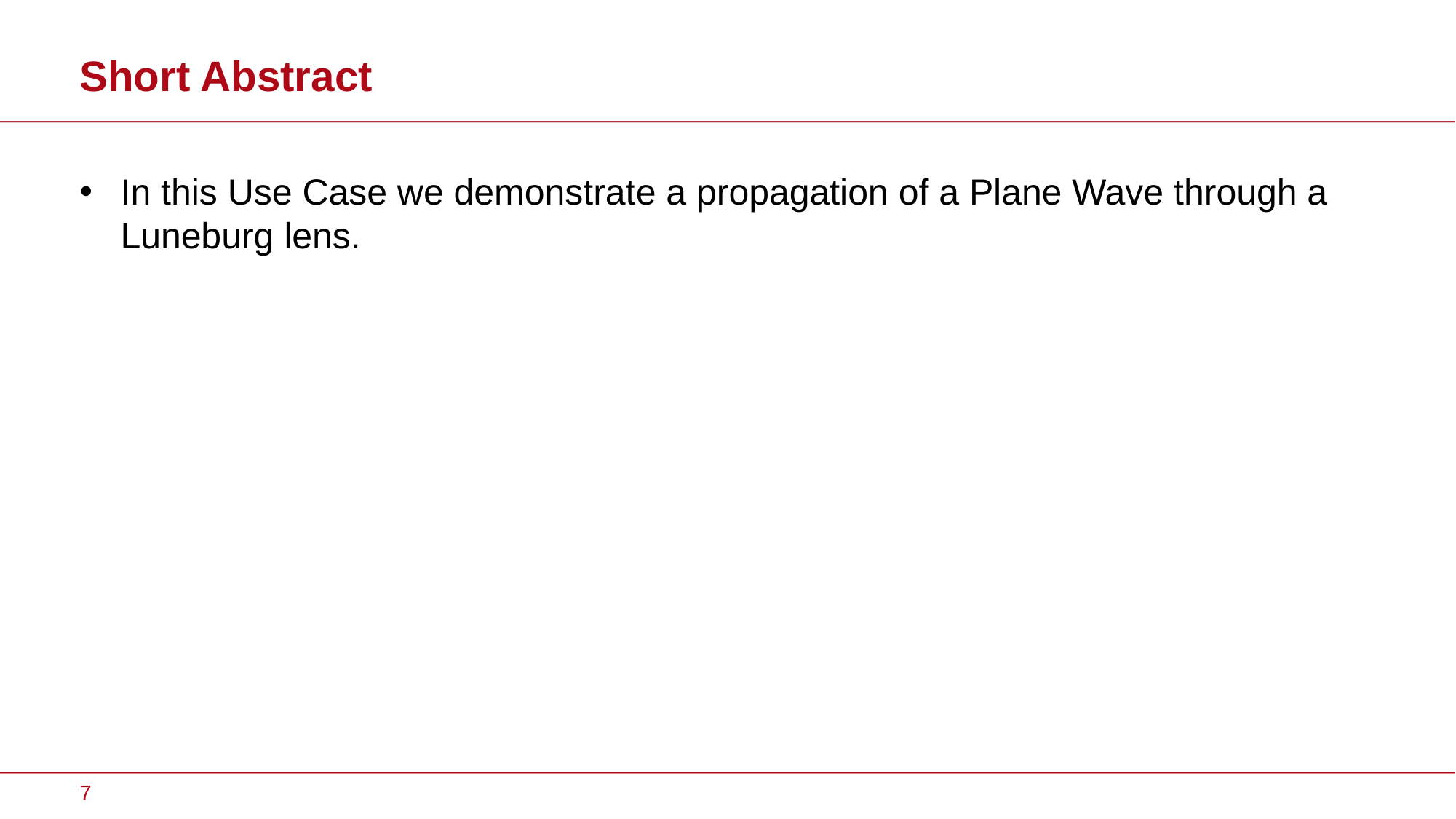

# Short Abstract
In this Use Case we demonstrate a propagation of a Plane Wave through a Luneburg lens.
7